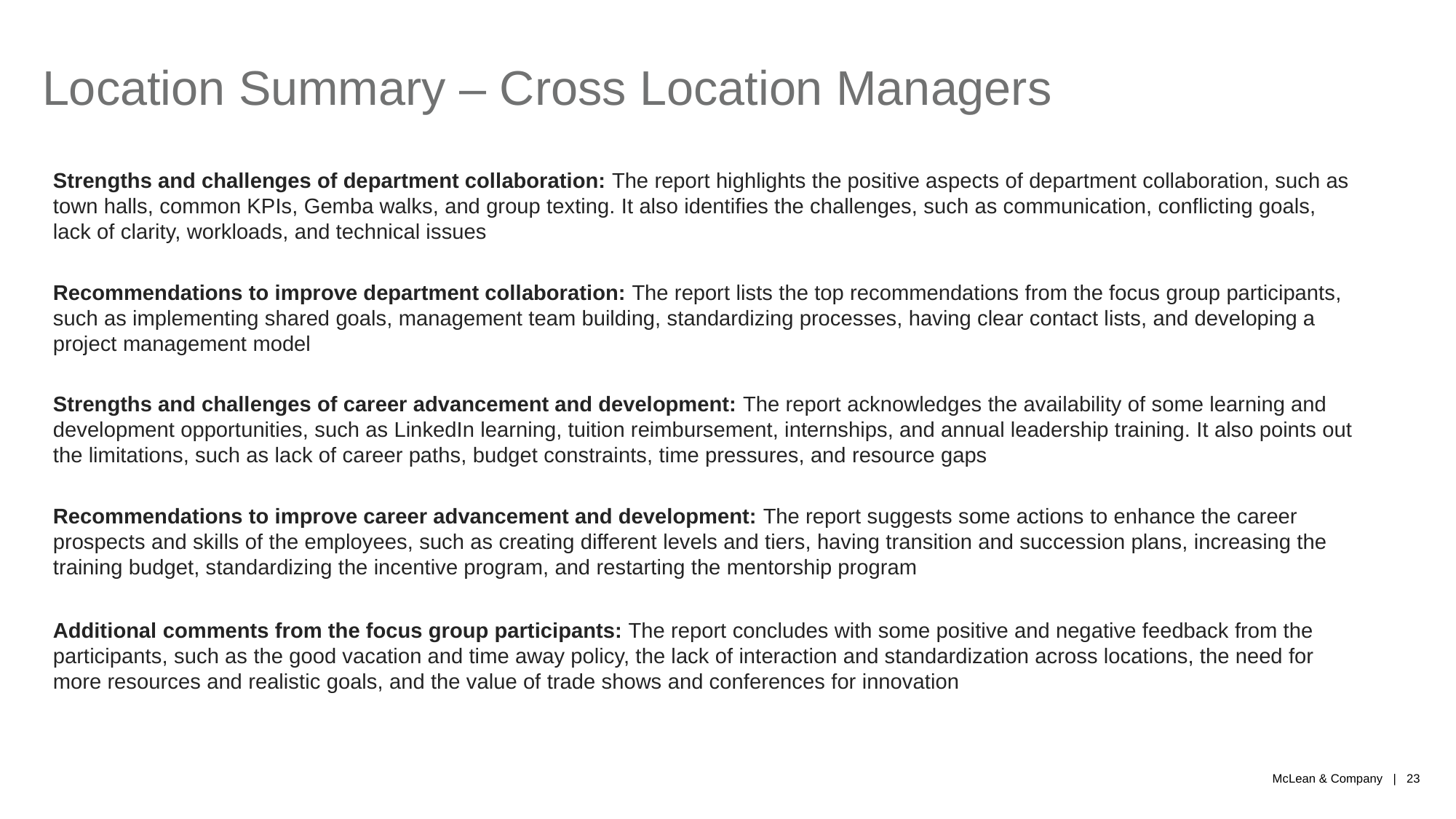

# Location Summary – Cross Location Managers
Strengths and challenges of department collaboration: The report highlights the positive aspects of department collaboration, such as town halls, common KPIs, Gemba walks, and group texting. It also identifies the challenges, such as communication, conflicting goals, lack of clarity, workloads, and technical issues
Recommendations to improve department collaboration: The report lists the top recommendations from the focus group participants, such as implementing shared goals, management team building, standardizing processes, having clear contact lists, and developing a project management model
Strengths and challenges of career advancement and development: The report acknowledges the availability of some learning and development opportunities, such as LinkedIn learning, tuition reimbursement, internships, and annual leadership training. It also points out the limitations, such as lack of career paths, budget constraints, time pressures, and resource gaps
Recommendations to improve career advancement and development: The report suggests some actions to enhance the career prospects and skills of the employees, such as creating different levels and tiers, having transition and succession plans, increasing the training budget, standardizing the incentive program, and restarting the mentorship program
Additional comments from the focus group participants: The report concludes with some positive and negative feedback from the participants, such as the good vacation and time away policy, the lack of interaction and standardization across locations, the need for more resources and realistic goals, and the value of trade shows and conferences for innovation